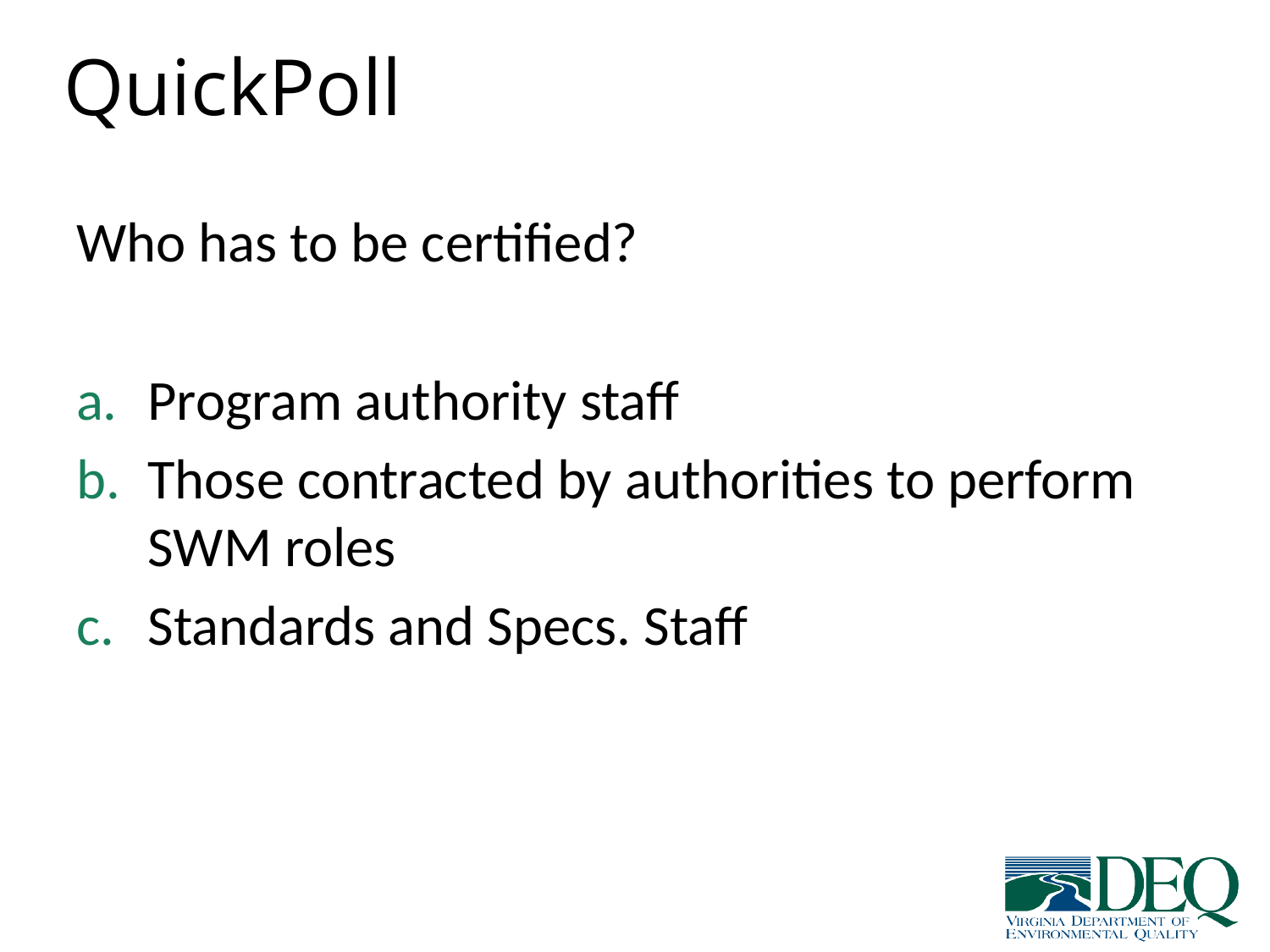

# QuickPoll
Who has to be certified?

Program authority staff
Those contracted by authorities to perform SWM roles
Standards and Specs. Staff